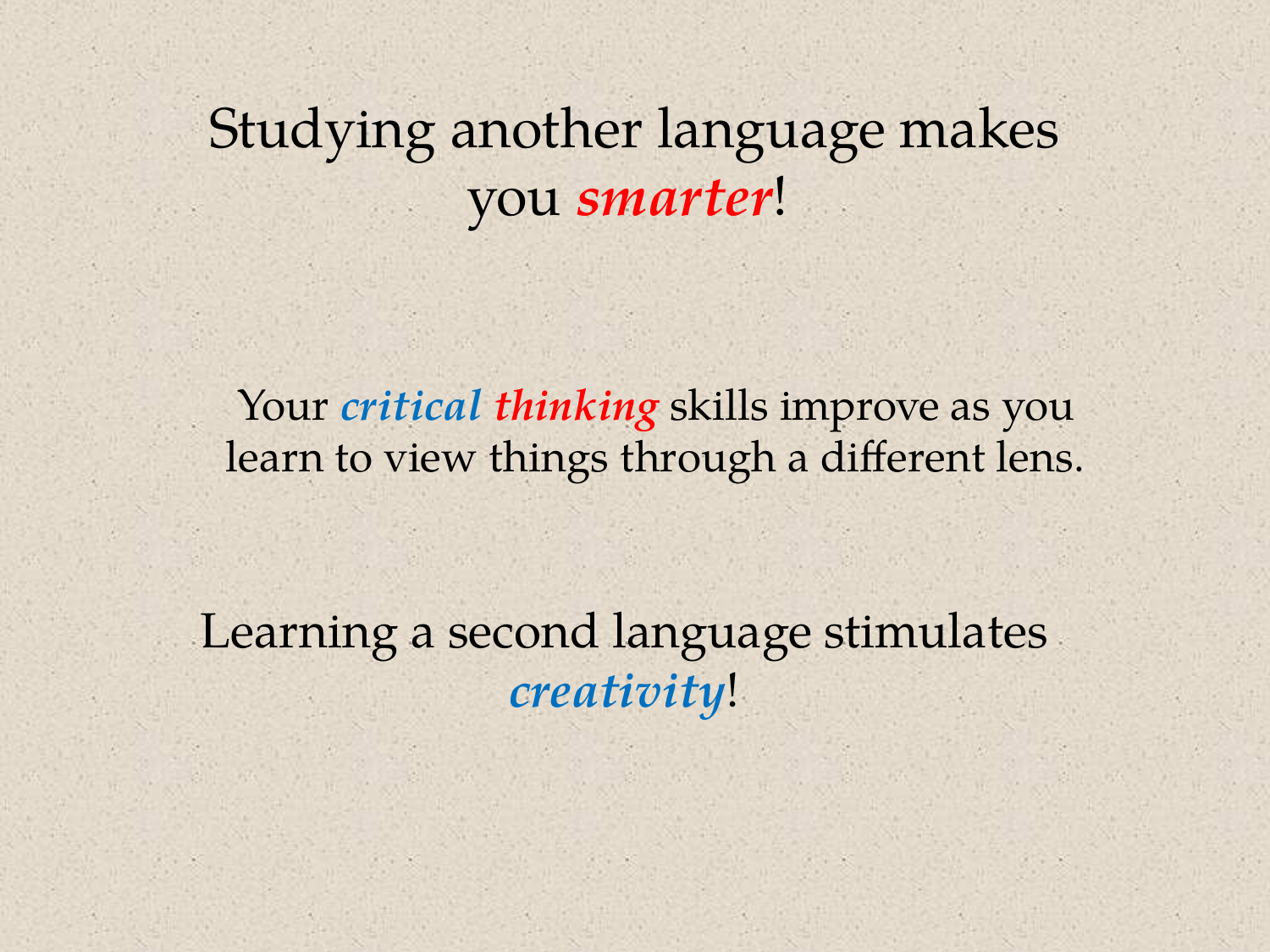

Studying another language makes you smarter!

#
Your critical thinking skills improve as you learn to view things through a different lens.

Learning a second language stimulates creativity!